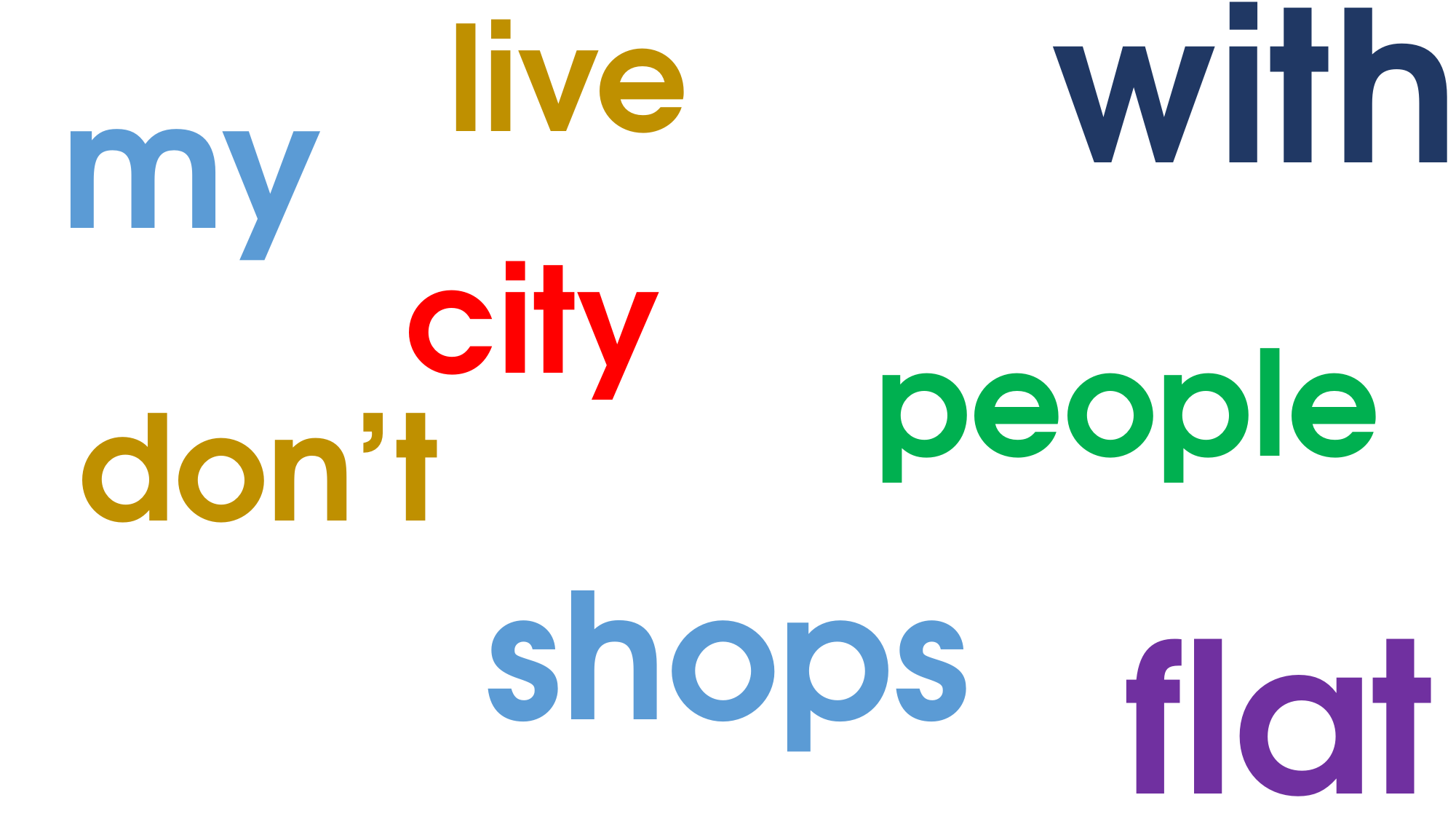

with
live
my
city
people
don’t
shops
flat